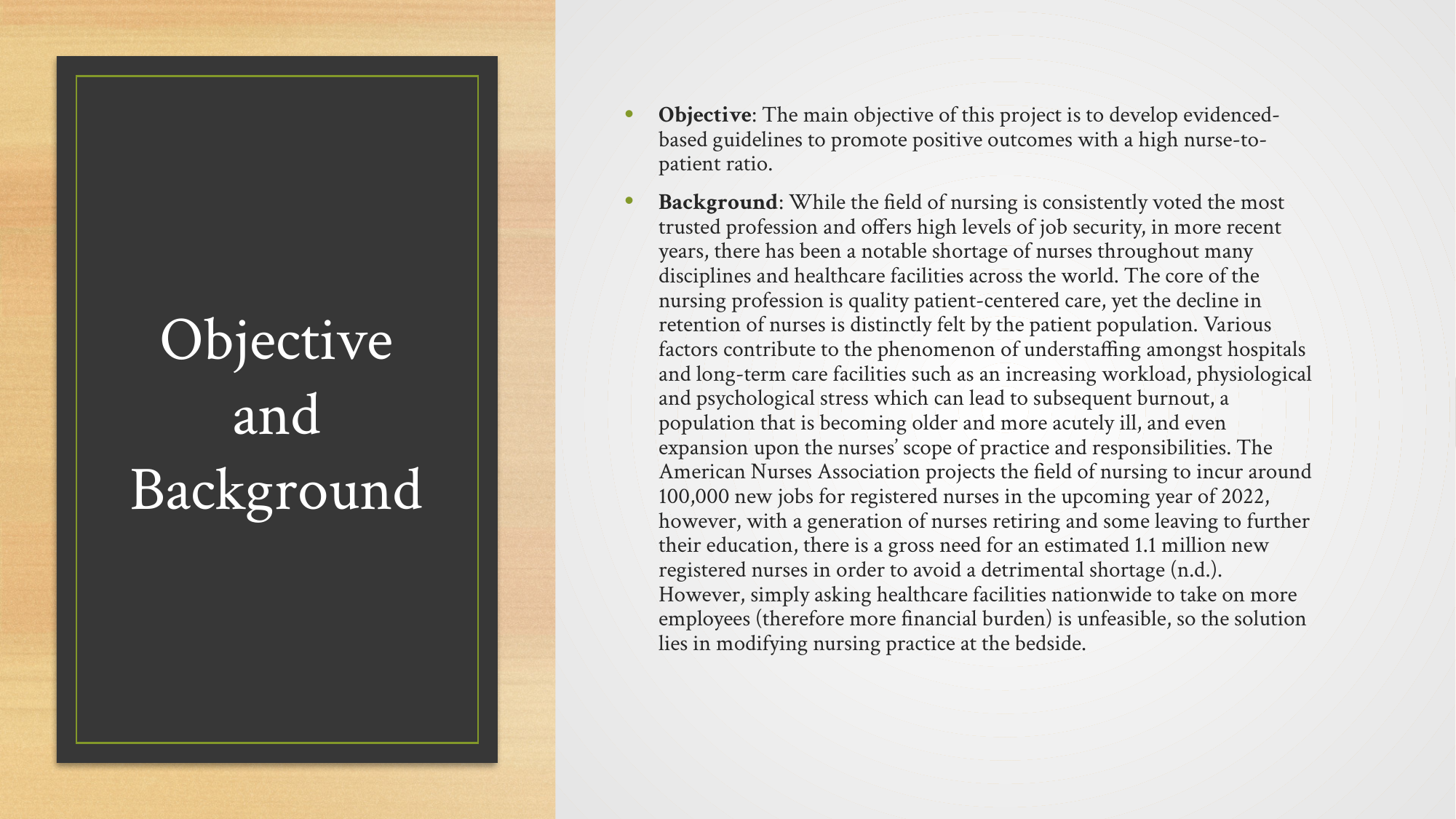

Objective: The main objective of this project is to develop evidenced-based guidelines to promote positive outcomes with a high nurse-to-patient ratio.
Background: While the field of nursing is consistently voted the most trusted profession and offers high levels of job security, in more recent years, there has been a notable shortage of nurses throughout many disciplines and healthcare facilities across the world. The core of the nursing profession is quality patient-centered care, yet the decline in retention of nurses is distinctly felt by the patient population. Various factors contribute to the phenomenon of understaffing amongst hospitals and long-term care facilities such as an increasing workload, physiological and psychological stress which can lead to subsequent burnout, a population that is becoming older and more acutely ill, and even expansion upon the nurses’ scope of practice and responsibilities. The American Nurses Association projects the field of nursing to incur around 100,000 new jobs for registered nurses in the upcoming year of 2022, however, with a generation of nurses retiring and some leaving to further their education, there is a gross need for an estimated 1.1 million new registered nurses in order to avoid a detrimental shortage (n.d.). However, simply asking healthcare facilities nationwide to take on more employees (therefore more financial burden) is unfeasible, so the solution lies in modifying nursing practice at the bedside.

# Objective and Background